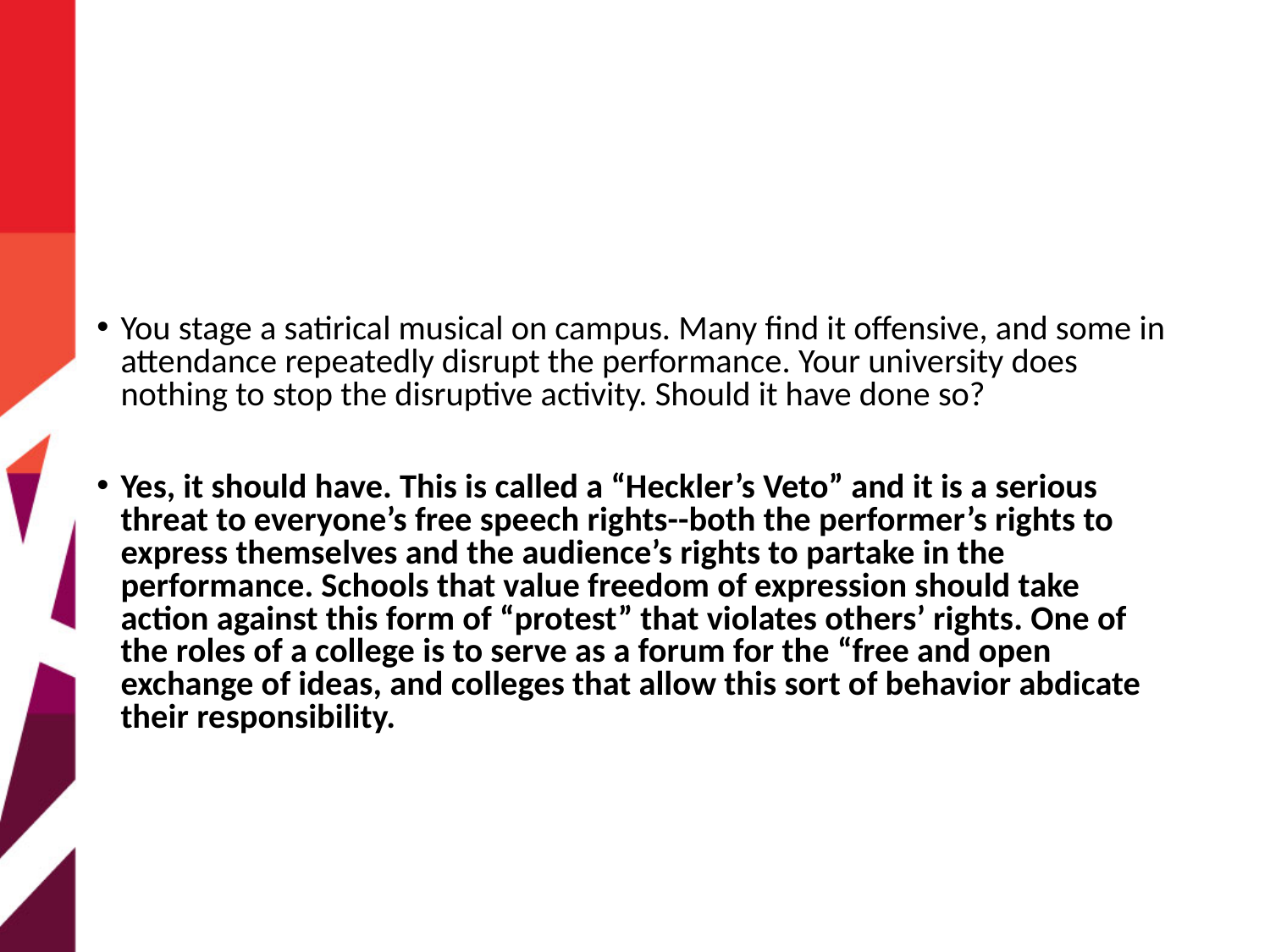

#
You stage a satirical musical on campus. Many find it offensive, and some in attendance repeatedly disrupt the performance. Your university does nothing to stop the disruptive activity. Should it have done so?

Yes, it should have. This is called a “Heckler’s Veto” and it is a serious threat to everyone’s free speech rights--both the performer’s rights to express themselves and the audience’s rights to partake in the performance. Schools that value freedom of expression should take action against this form of “protest” that violates others’ rights. One of the roles of a college is to serve as a forum for the “free and open exchange of ideas, and colleges that allow this sort of behavior abdicate their responsibility.